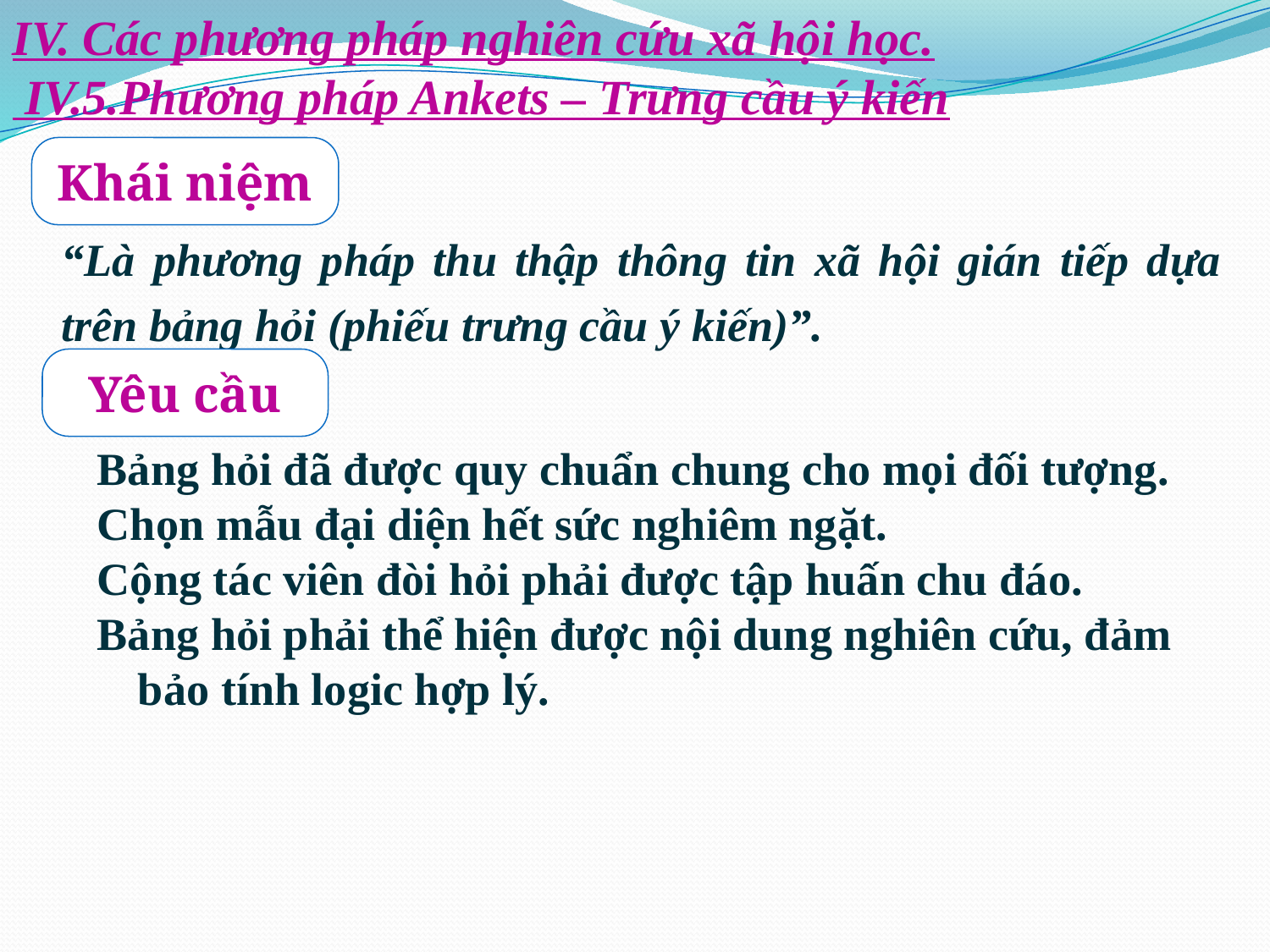

IV. Các phương pháp nghiên cứu xã hội học.
 IV.5.Phương pháp Ankets – Trưng cầu ý kiến
Khái niệm
“Là phương pháp thu thập thông tin xã hội gián tiếp dựa trên bảng hỏi (phiếu trưng cầu ý kiến)”.

Yêu cầu
Bảng hỏi đã được quy chuẩn chung cho mọi đối tượng.
Chọn mẫu đại diện hết sức nghiêm ngặt.
Cộng tác viên đòi hỏi phải được tập huấn chu đáo.
Bảng hỏi phải thể hiện được nội dung nghiên cứu, đảm bảo tính logic hợp lý.